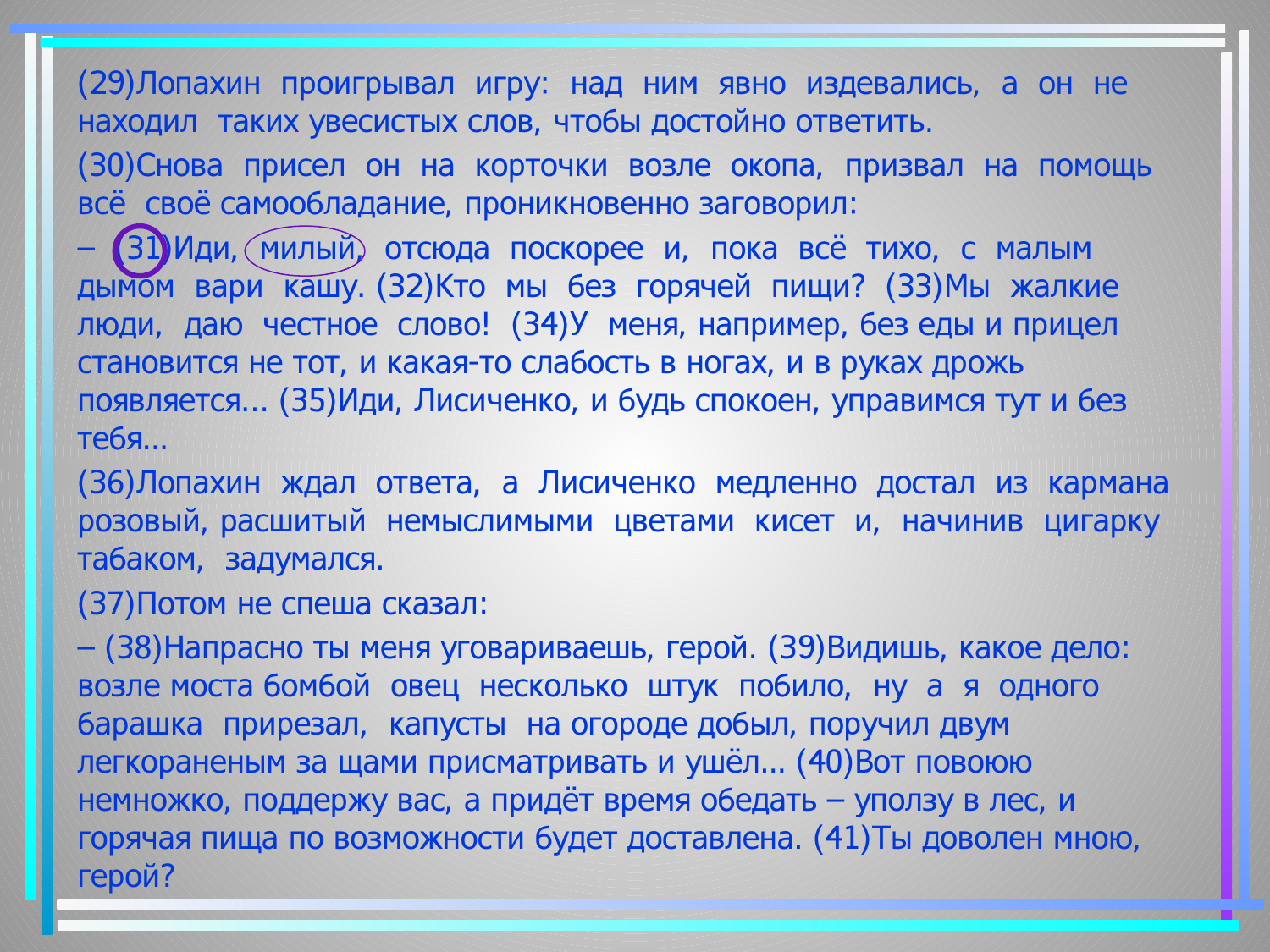

(29)Лопахин  проигрывал  игру:  над  ним  явно  издевались,  а  он  не  находил  таких увесистых слов, чтобы достойно ответить.
(30)Снова  присел  он  на  корточки  возле  окопа,  призвал  на  помощь  всё  своё самообладание, проникновенно заговорил:
–  (31)Иди,  милый,  отсюда  поскорее  и,  пока  всё  тихо,  с  малым  дымом  вари  кашу. (32)Кто  мы  без  горячей  пищи?  (33)Мы  жалкие  люди,  даю  честное  слово!  (34)У  меня, например, без еды и прицел становится не тот, и какая-то слабость в ногах, и в руках дрожь появляется... (35)Иди, Лисиченко, и будь спокоен, управимся тут и без тебя…
(36)Лопахин  ждал  ответа,  а  Лисиченко  медленно  достал  из  кармана  розовый, расшитый  немыслимыми  цветами  кисет  и,  начинив  цигарку  табаком,  задумался.
(37)Потом не спеша сказал:
– (38)Напрасно ты меня уговариваешь, герой. (39)Видишь, какое дело: возле моста бомбой  овец  несколько  штук  побило,  ну  а  я  одного  барашка  прирезал,  капусты  на огороде добыл, поручил двум легкораненым за щами присматривать и ушёл… (40)Вот повоюю немножко, поддержу вас, а придёт время обедать – уползу в лес, и горячая пища по возможности будет доставлена. (41)Ты доволен мною, герой?